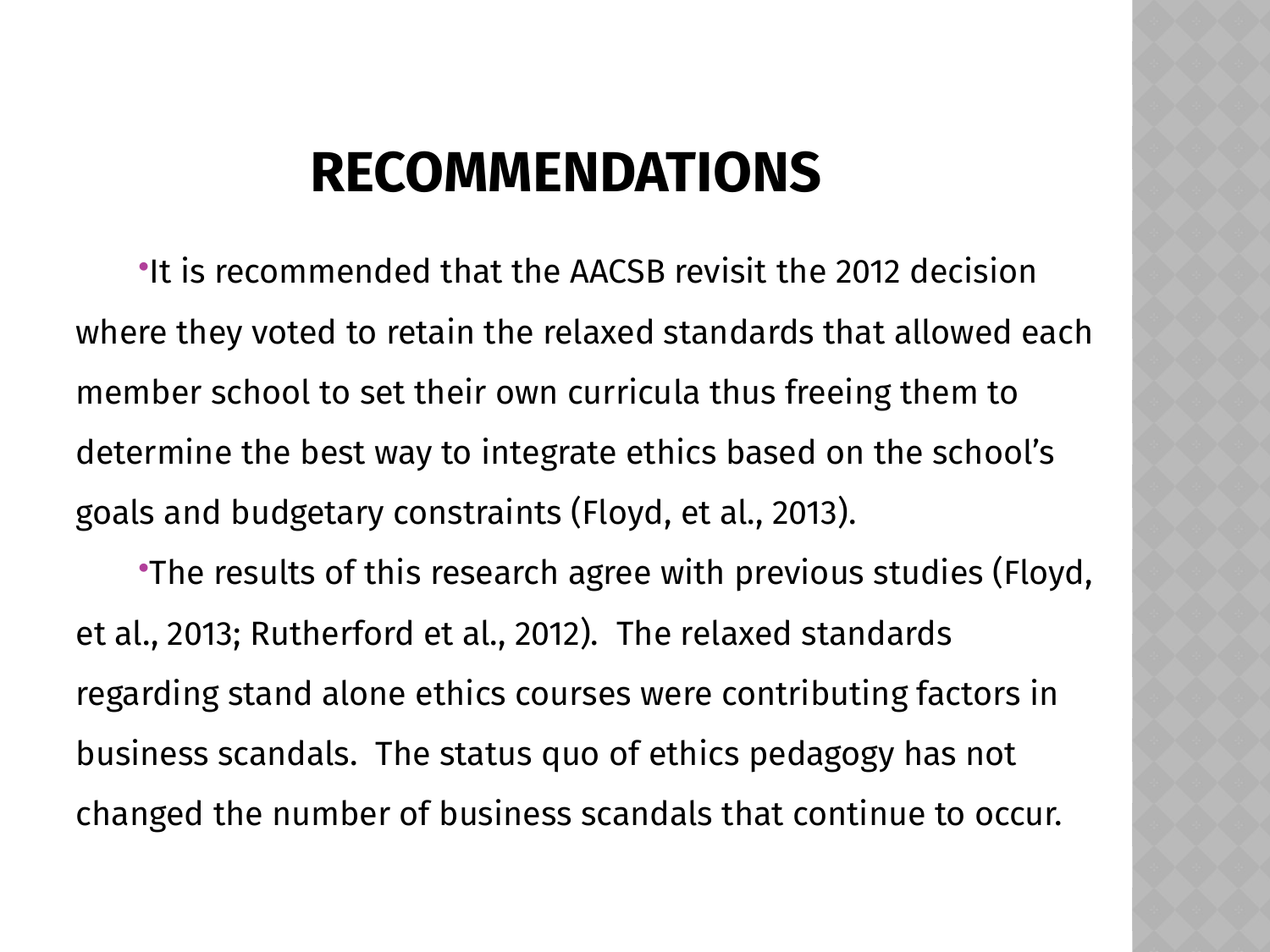

# recommendations
It is recommended that the AACSB revisit the 2012 decision where they voted to retain the relaxed standards that allowed each member school to set their own curricula thus freeing them to determine the best way to integrate ethics based on the school’s goals and budgetary constraints (Floyd, et al., 2013).
The results of this research agree with previous studies (Floyd, et al., 2013; Rutherford et al., 2012).  The relaxed standards regarding stand alone ethics courses were contributing factors in business scandals.  The status quo of ethics pedagogy has not changed the number of business scandals that continue to occur.